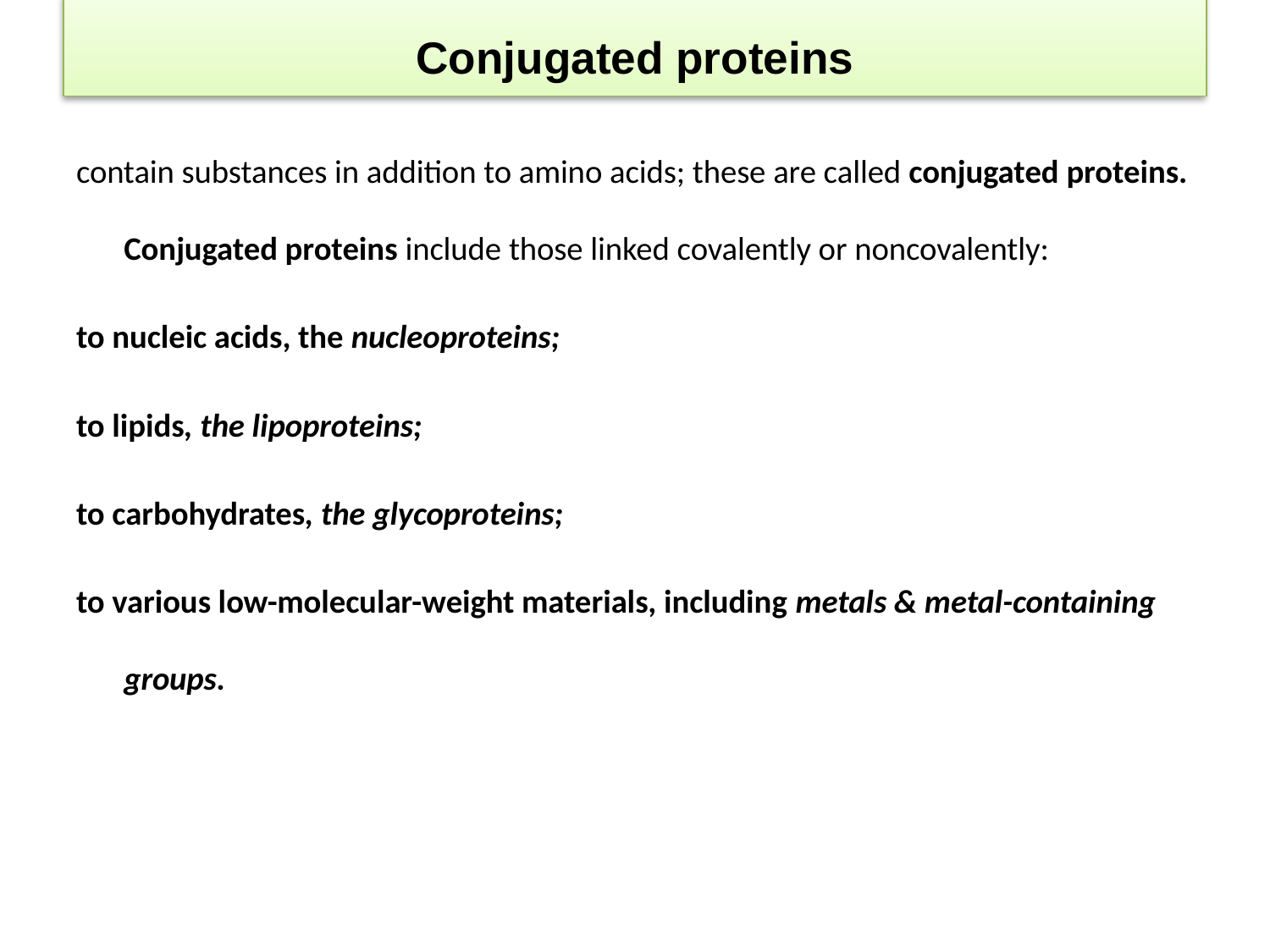

# Conjugated proteins
contain substances in addition to amino acids; these are called conjugated proteins. Conjugated proteins include those linked covalently or noncovalently:
to nucleic acids, the nucleoproteins;
to lipids, the lipoproteins;
to carbohydrates, the glycoproteins;
to various low-molecular-weight materials, including metals & metal-containing groups.